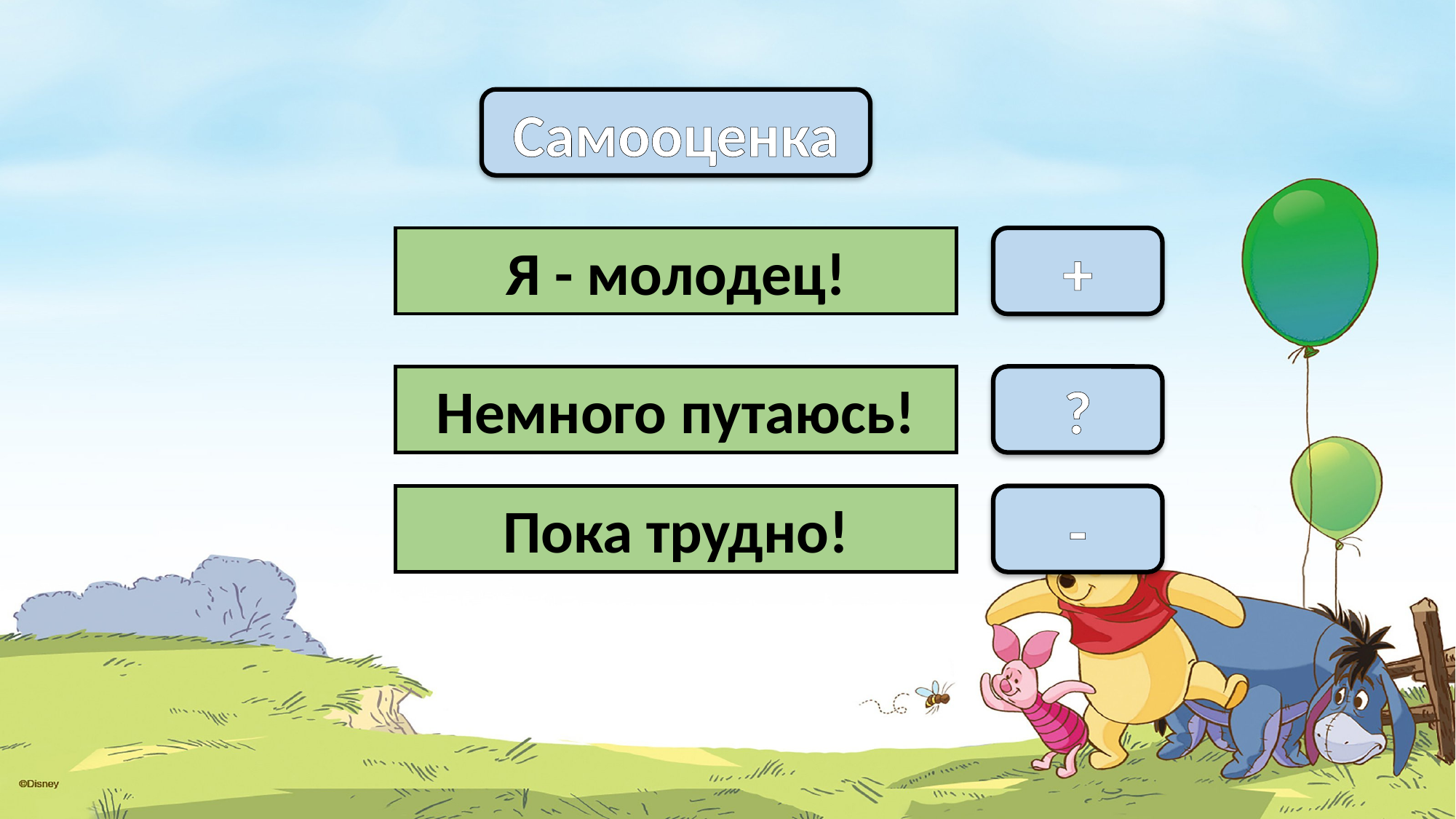

Самооценка
Я - молодец!
+
Немного путаюсь!
?
Пока трудно!
-